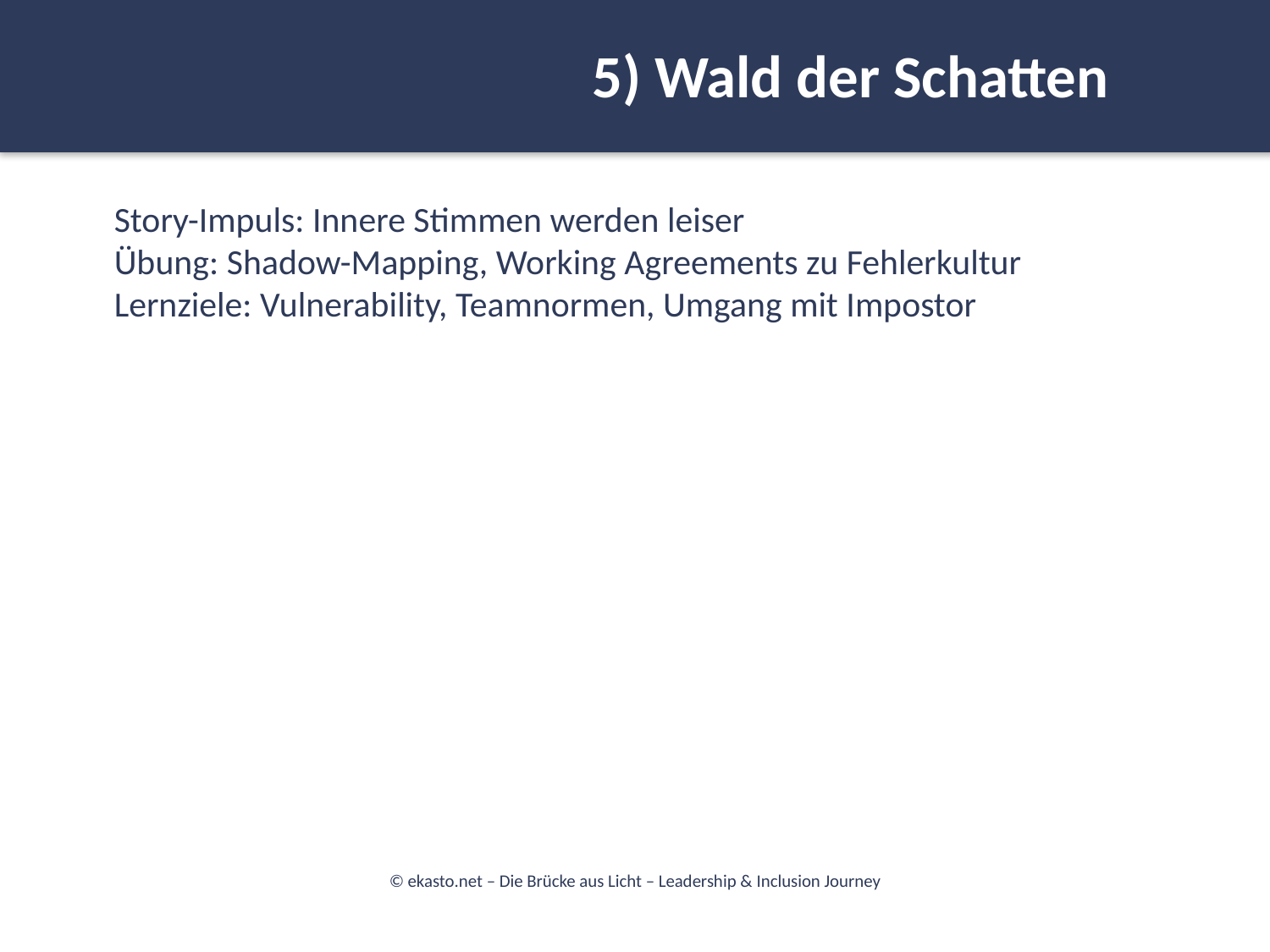

5) Wald der Schatten
#
Story-Impuls: Innere Stimmen werden leiser
Übung: Shadow-Mapping, Working Agreements zu Fehlerkultur
Lernziele: Vulnerability, Teamnormen, Umgang mit Impostor
© ekasto.net – Die Brücke aus Licht – Leadership & Inclusion Journey